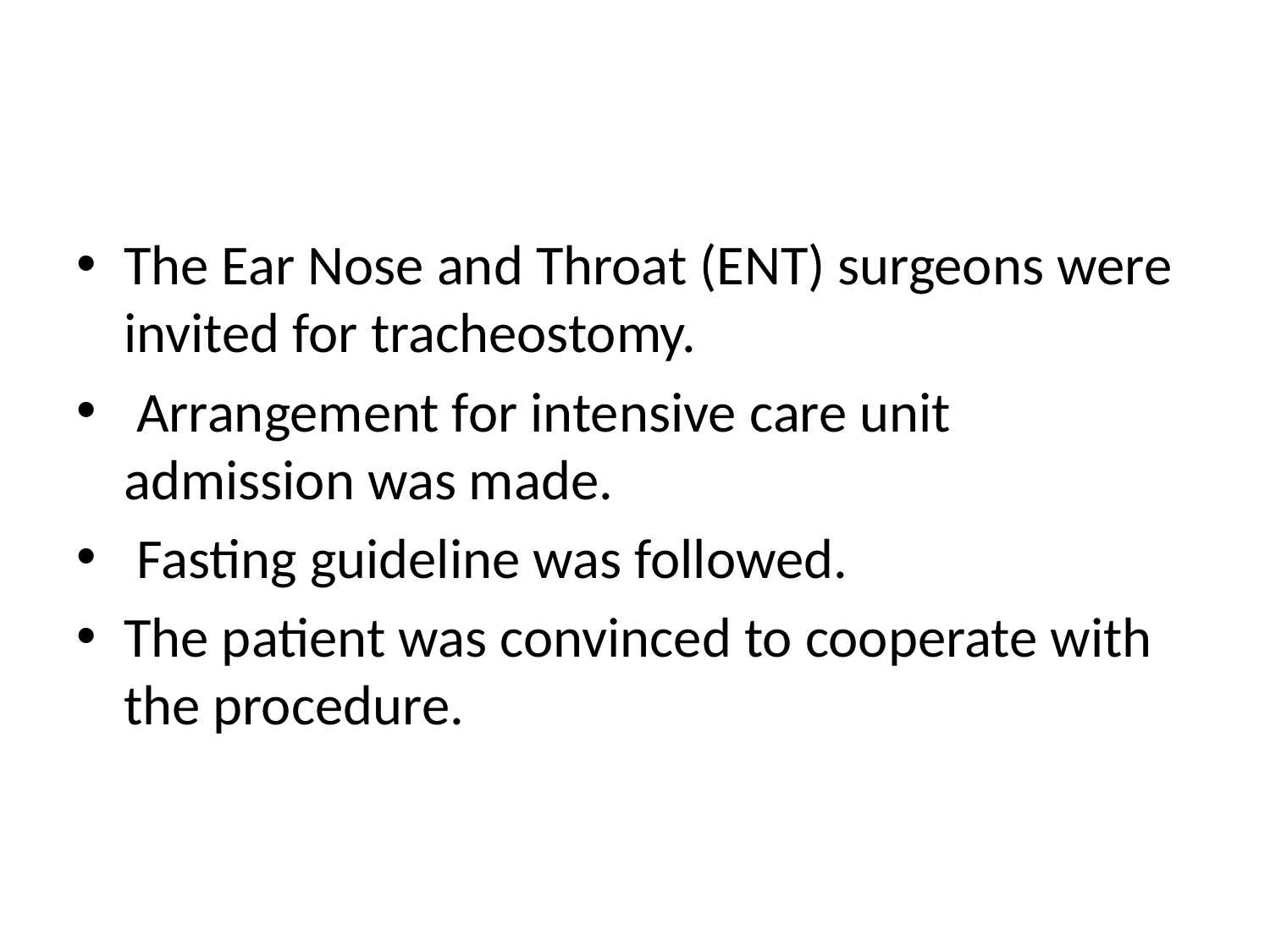

#
The Ear Nose and Throat (ENT) surgeons were invited for tracheostomy.
 Arrangement for intensive care unit admission was made.
 Fasting guideline was followed.
The patient was convinced to cooperate with the procedure.